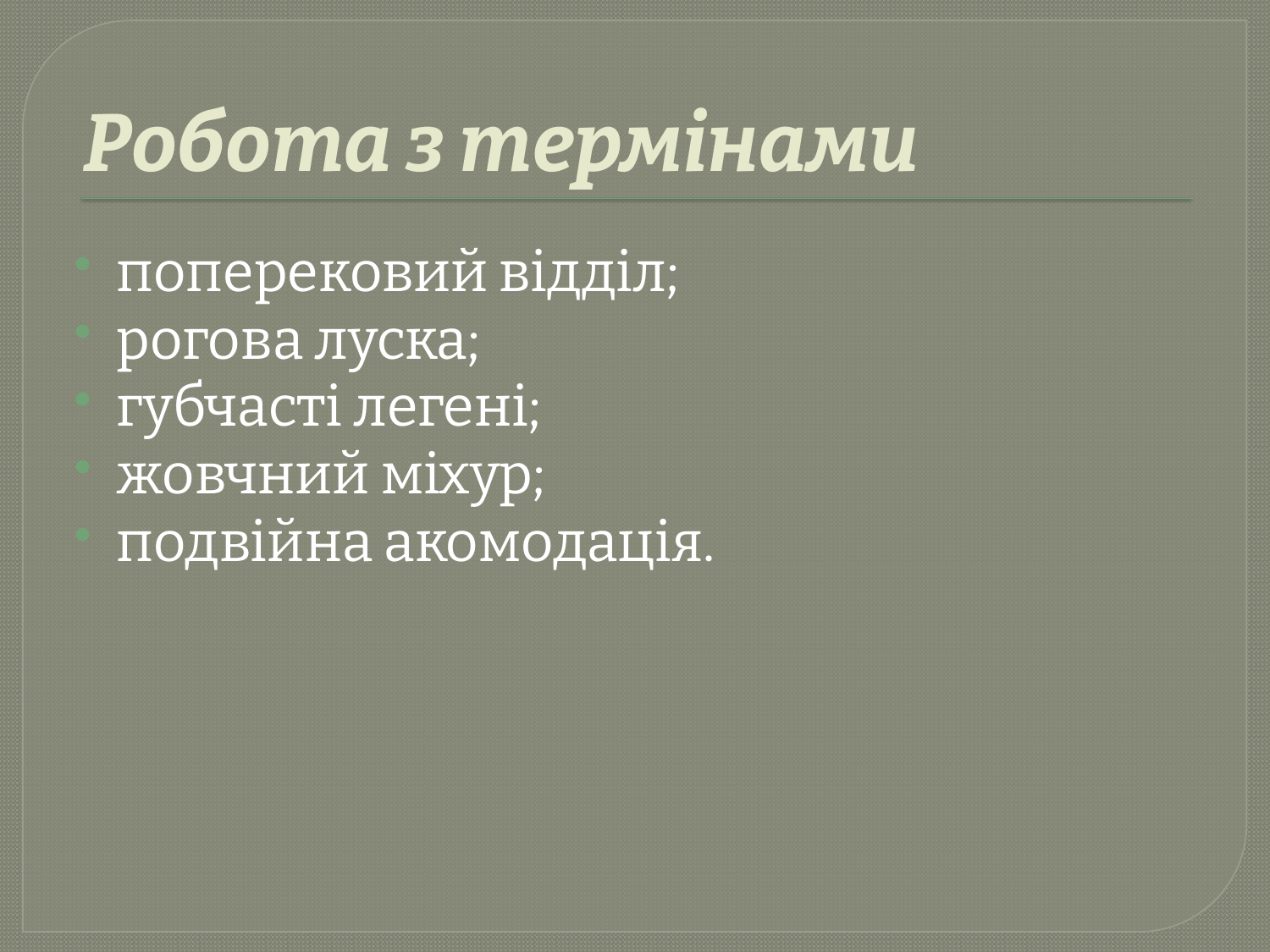

# Робота з термінами
поперековий відділ;
рогова луска;
губчасті легені;
жовчний міхур;
подвійна акомодація.